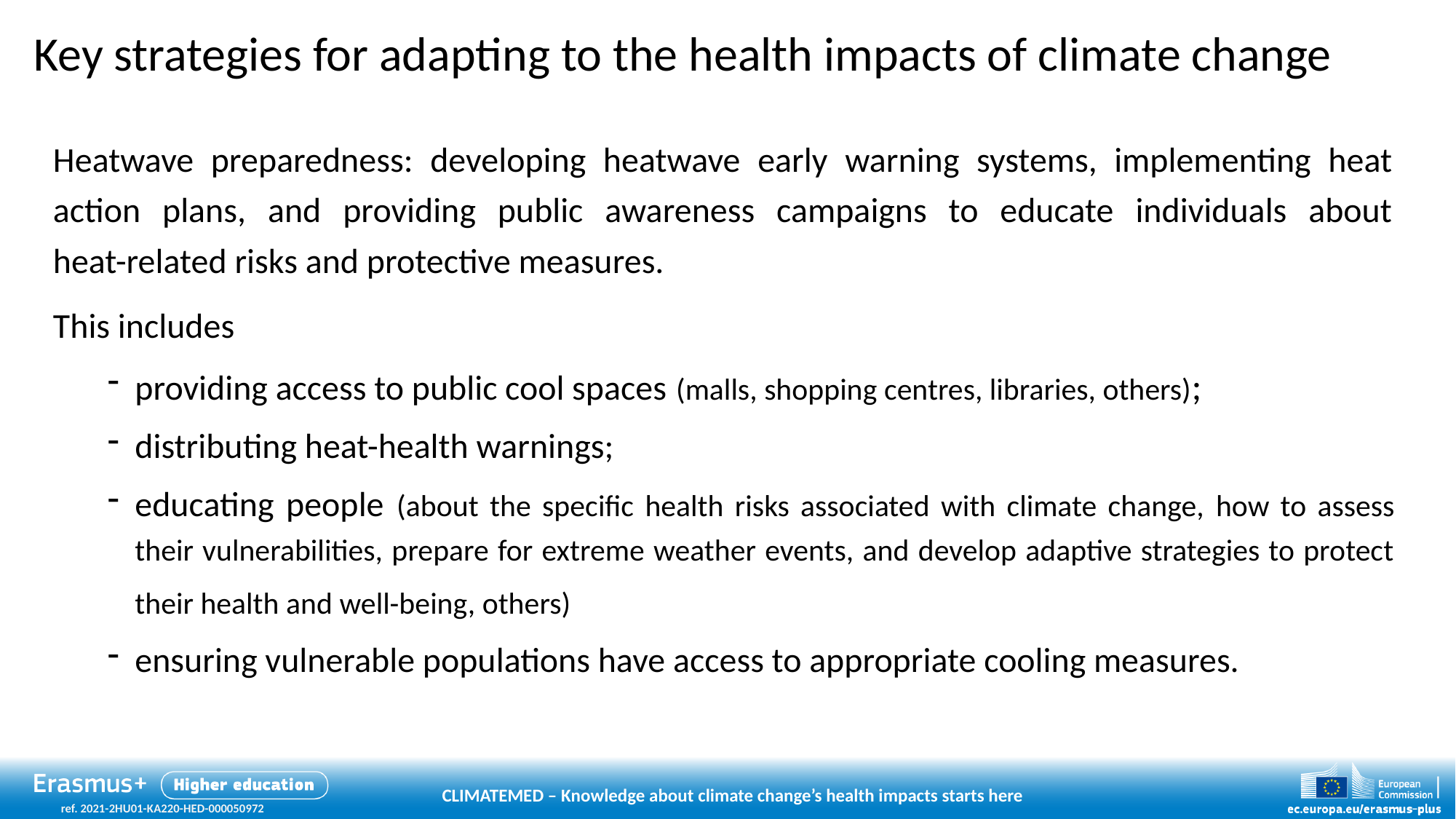

# Key strategies for adapting to the health impacts of climate change
Heatwave preparedness: developing heatwave early warning systems, implementing heat action plans, and providing public awareness campaigns to educate individuals about
heat-related risks and protective measures.
This includes
providing access to public cool spaces (malls, shopping centres, libraries, others);
distributing heat-health warnings;
educating people (about the specific health risks associated with climate change, how to assess their vulnerabilities, prepare for extreme weather events, and develop adaptive strategies to protect their health and well-being, others)
ensuring vulnerable populations have access to appropriate cooling measures.